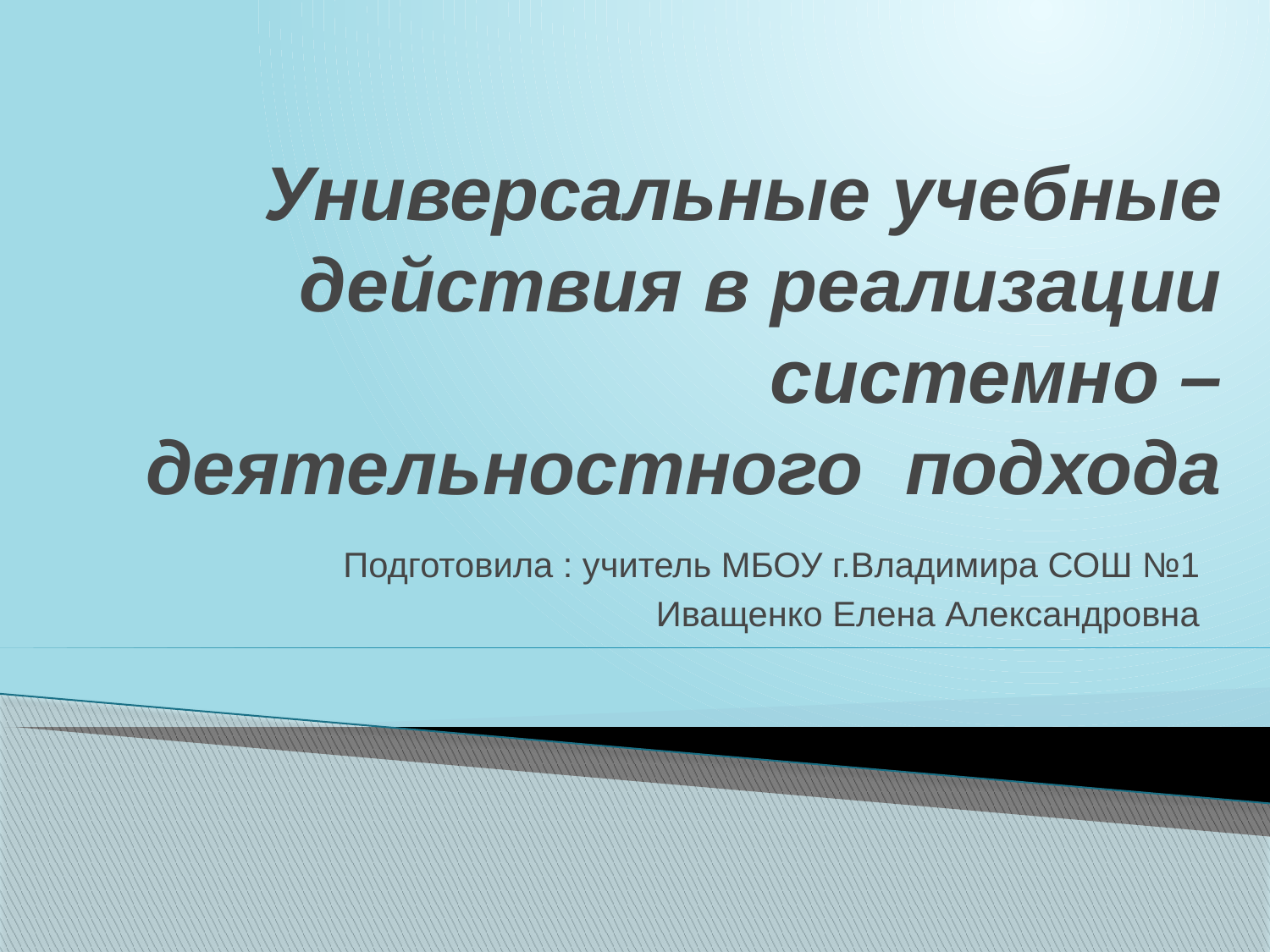

# Универсальные учебные действия в реализации системно – деятельностного  подхода
Подготовила : учитель МБОУ г.Владимира СОШ №1
Иващенко Елена Александровна